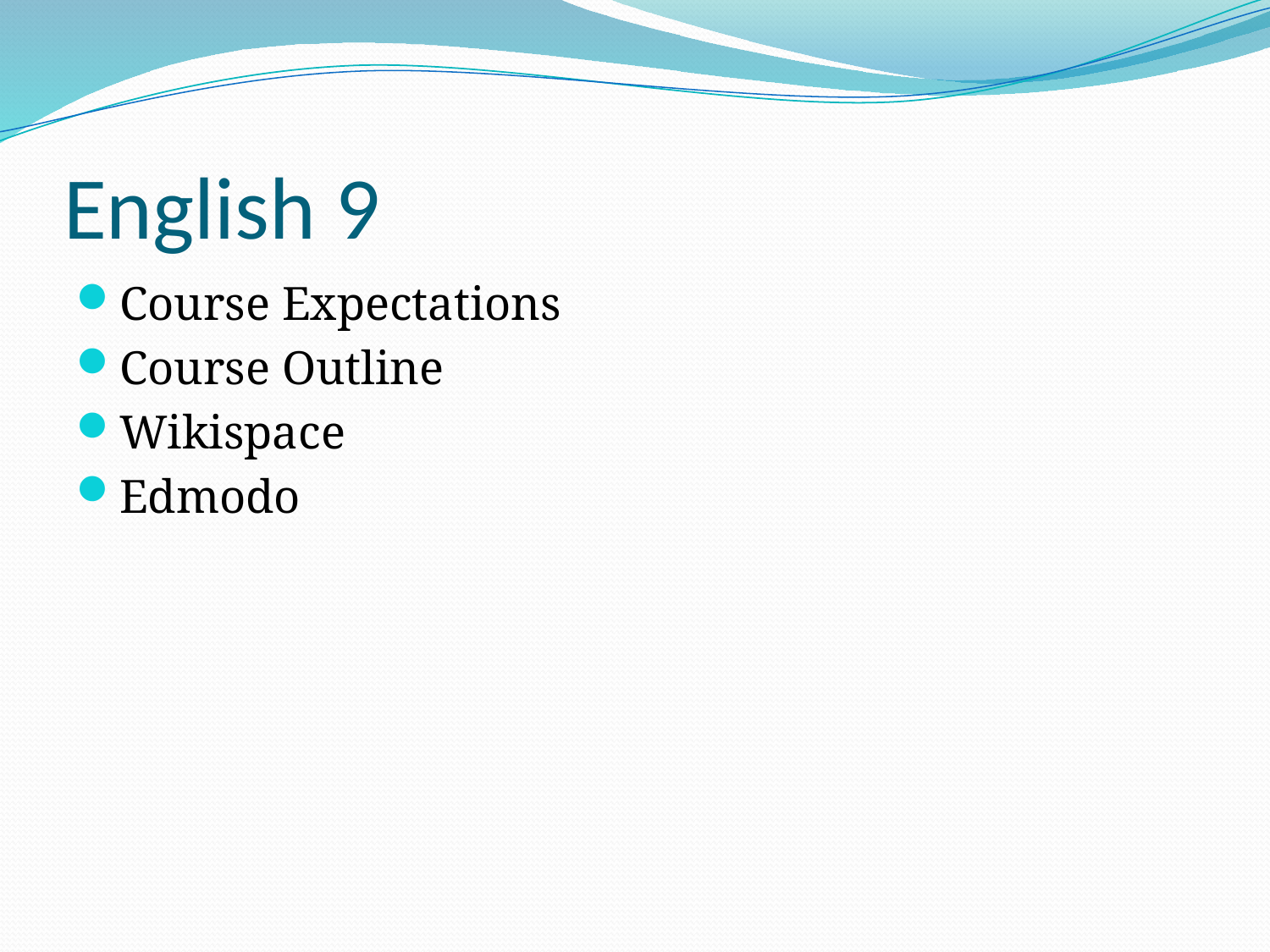

# English 9
Course Expectations
Course Outline
Wikispace
Edmodo